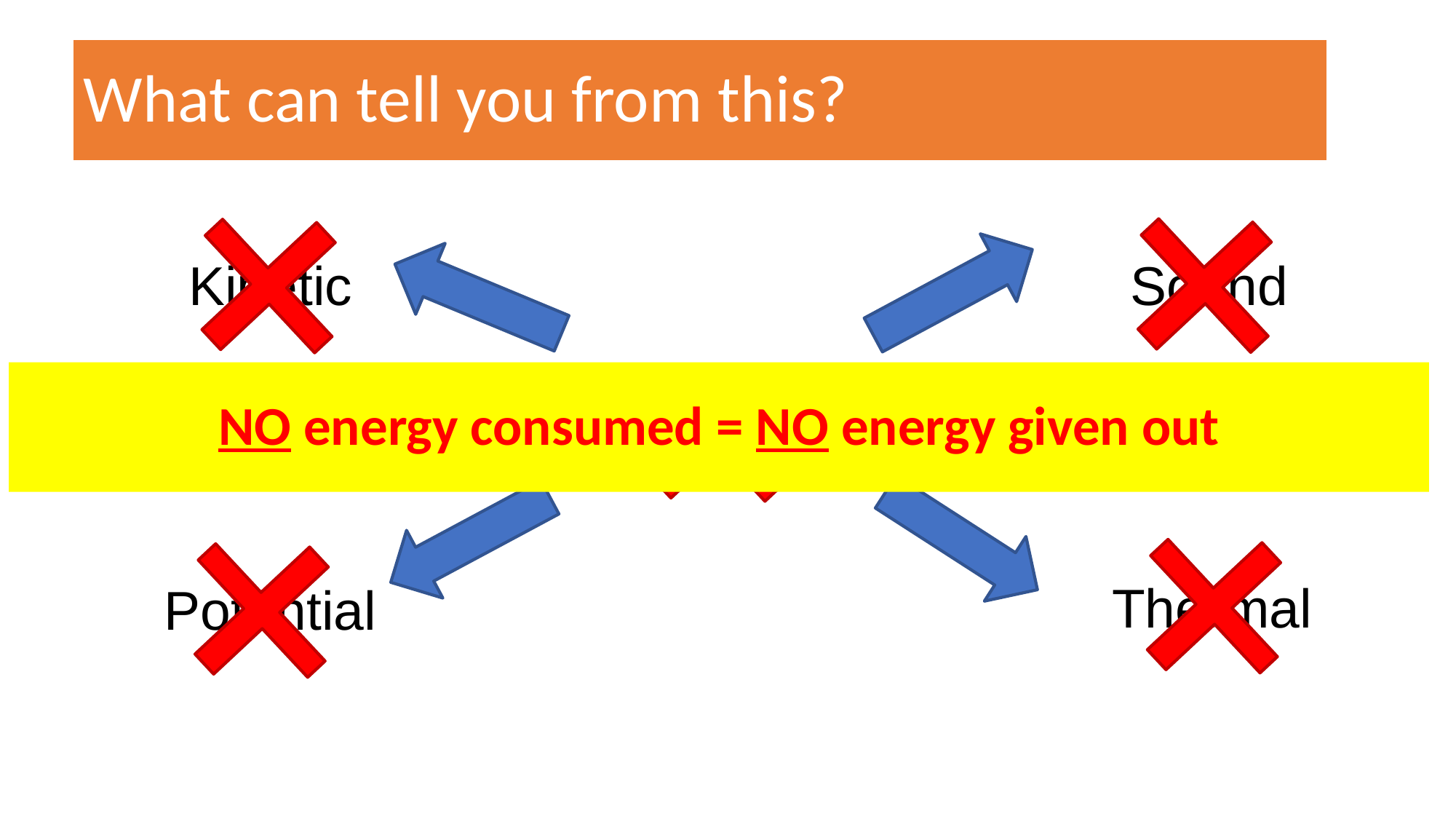

What can tell you from this?
#

Kinetic
Sound

Chemical
NO energy consumed = NO energy given out

Thermal
Potential